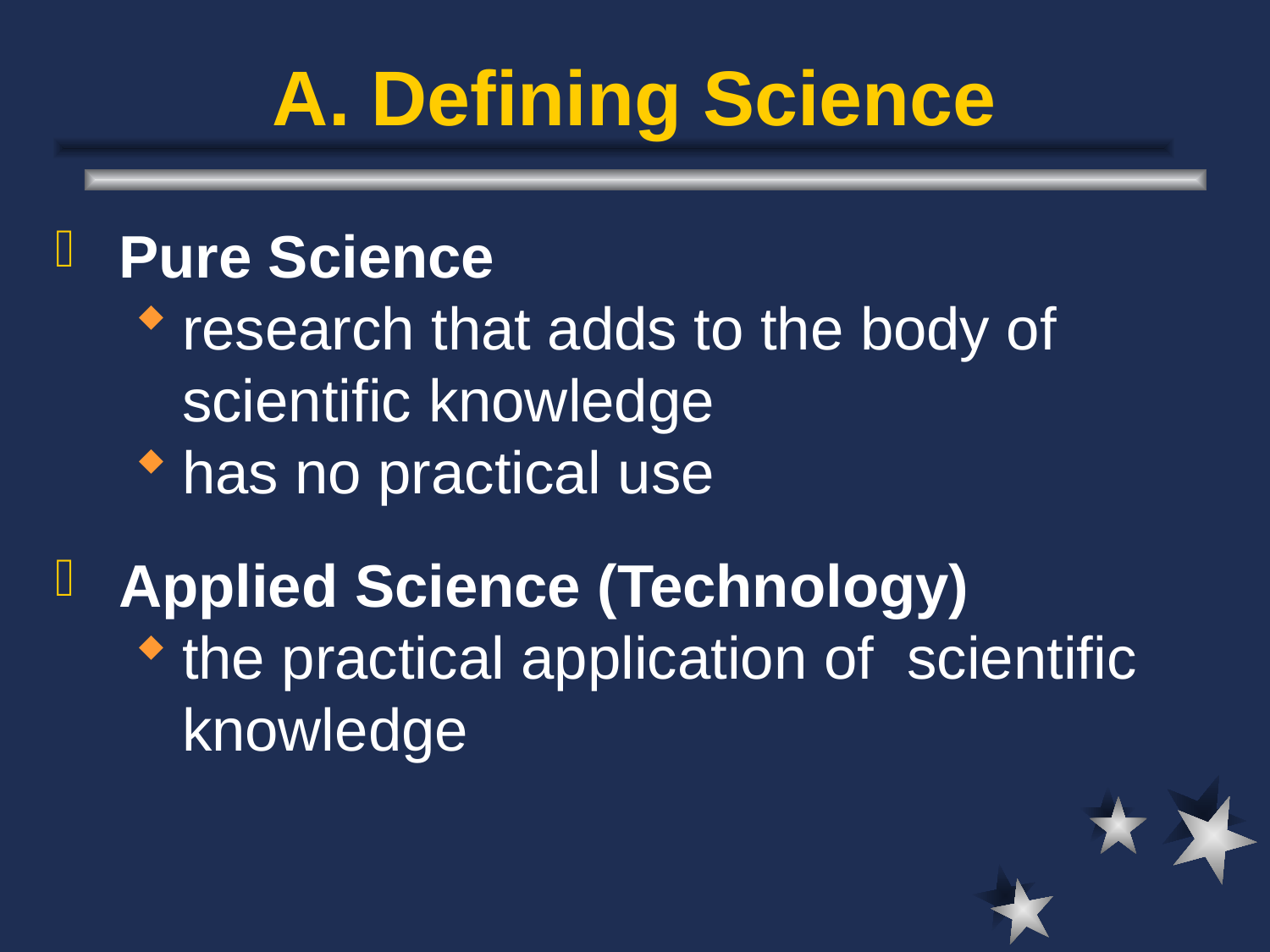

# A. Defining Science
Pure Science
research that adds to the body of scientific knowledge
has no practical use
Applied Science (Technology)
the practical application of  scientific knowledge